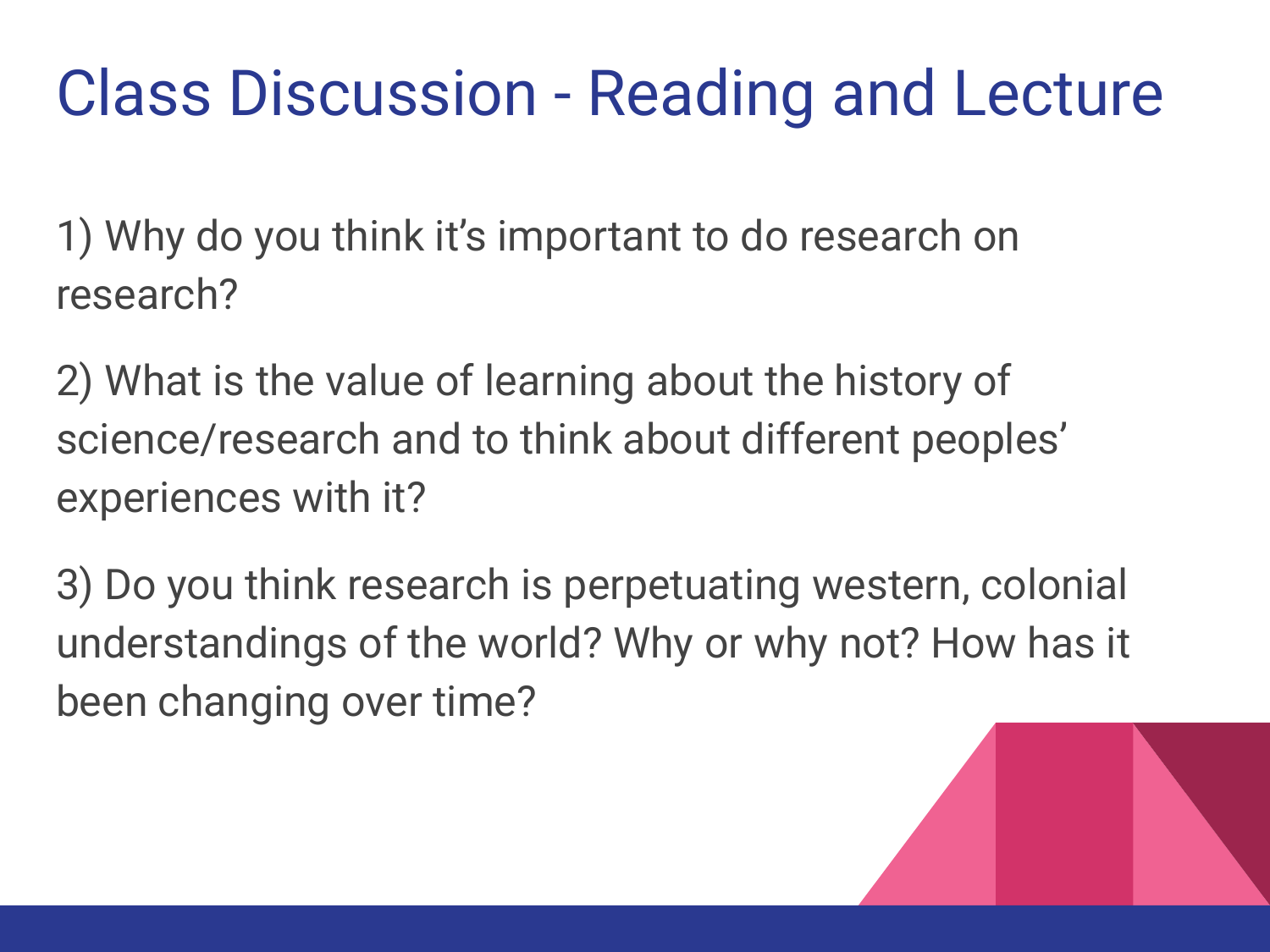

# Class Discussion - Reading and Lecture
1) Why do you think it’s important to do research on research?
2) What is the value of learning about the history of science/research and to think about different peoples’ experiences with it?
3) Do you think research is perpetuating western, colonial understandings of the world? Why or why not? How has it been changing over time?